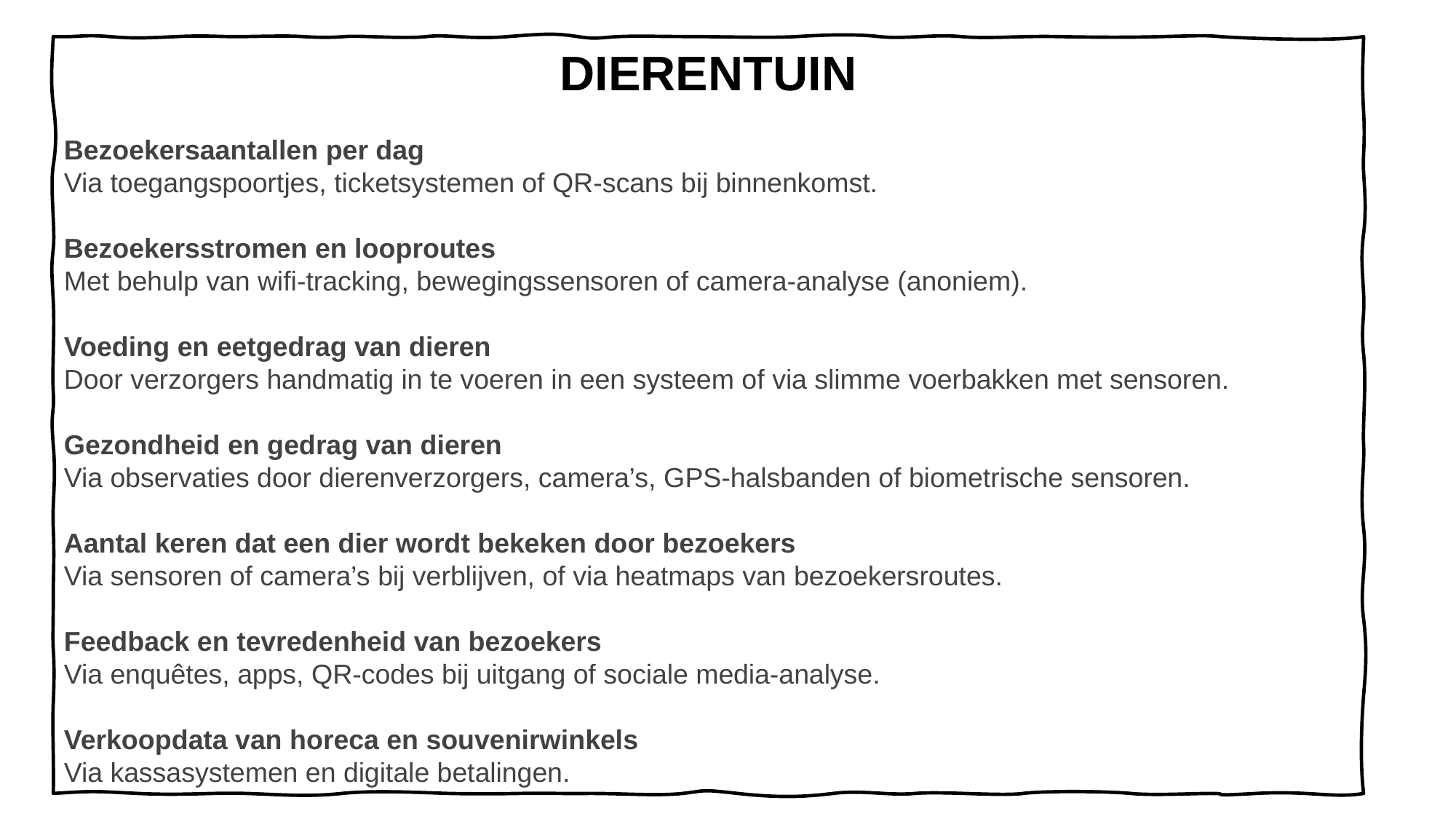

DIERENTUIN

Bezoekersaantallen per dag
Via toegangspoortjes, ticketsystemen of QR-scans bij binnenkomst.

Bezoekersstromen en looproutes
Met behulp van wifi-tracking, bewegingssensoren of camera-analyse (anoniem).

Voeding en eetgedrag van dieren
Door verzorgers handmatig in te voeren in een systeem of via slimme voerbakken met sensoren.
Gezondheid en gedrag van dieren
Via observaties door dierenverzorgers, camera’s, GPS-halsbanden of biometrische sensoren.
Aantal keren dat een dier wordt bekeken door bezoekers
Via sensoren of camera’s bij verblijven, of via heatmaps van bezoekersroutes.

Feedback en tevredenheid van bezoekers
Via enquêtes, apps, QR-codes bij uitgang of sociale media-analyse.

Verkoopdata van horeca en souvenirwinkels
Via kassasystemen en digitale betalingen.